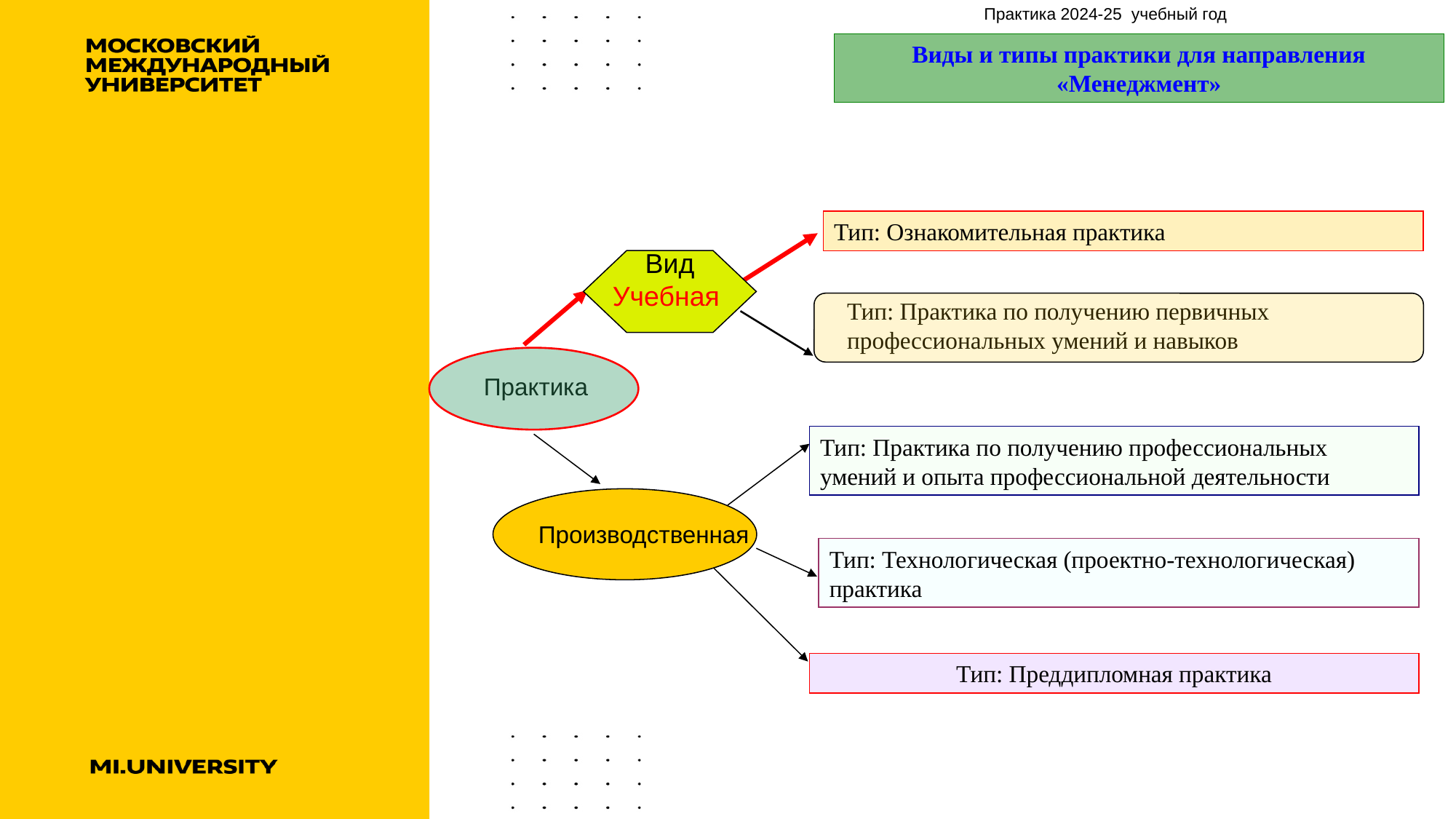

Практика 2024-25  учебный год
Виды и типы практики для направления «Менеджмент»
Тип: Ознакомительная практика

Вид Учебная

Тип: Практика по получению первичных профессиональных умений и навыков

Практика
Тип: Практика по получению профессиональных умений и опыта профессиональной деятельности

Производственная
Тип: Технологическая (проектно-технологическая) практика

Тип: Преддипломная практика